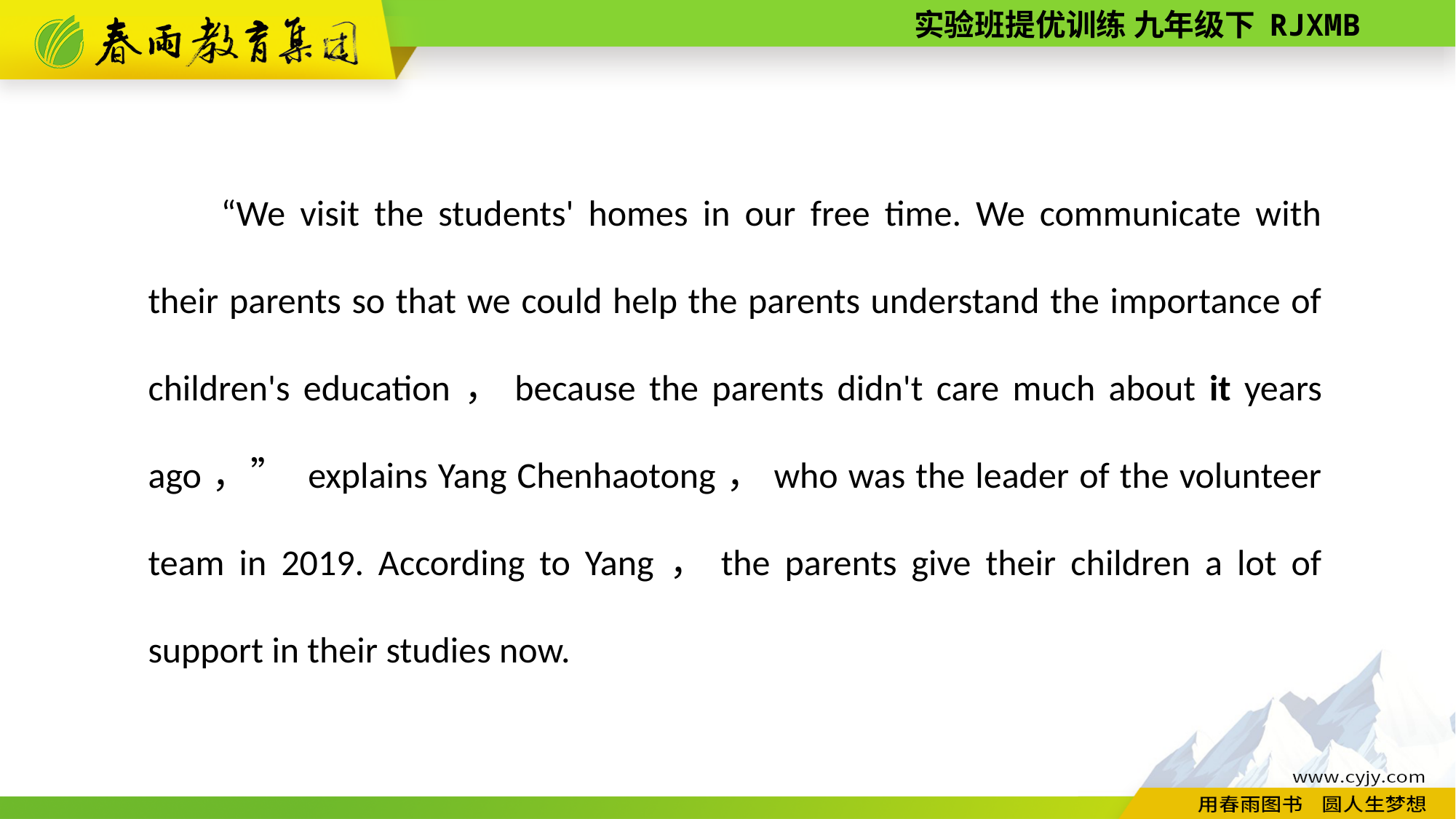

“We visit the students' homes in our free time. We communicate with their parents so that we could help the parents understand the importance of children's education，because the parents didn't care much about it years ago，” explains Yang Chenhaotong，who was the leader of the volunteer team in 2019. According to Yang，the parents give their children a lot of support in their studies now.